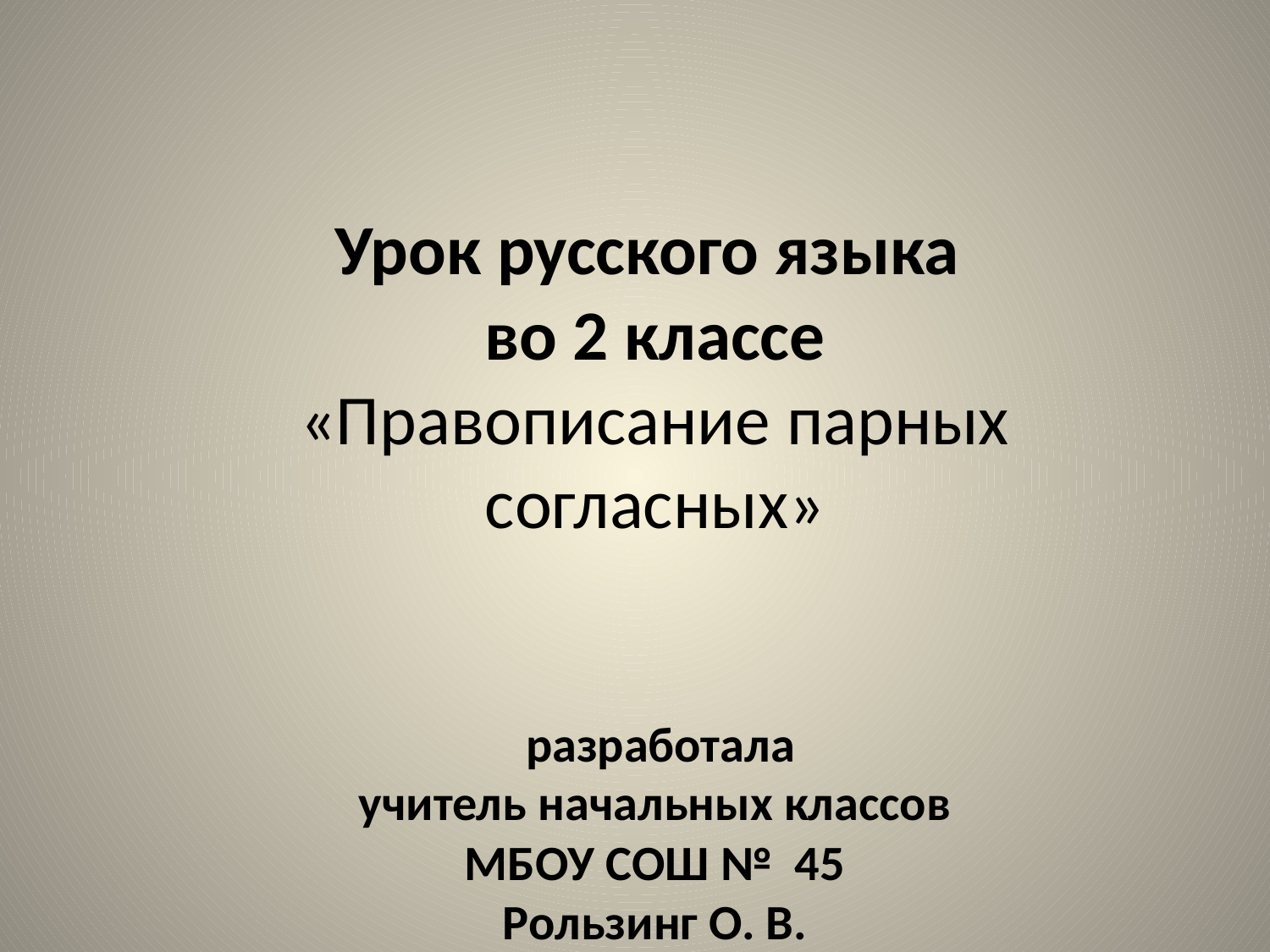

Урок русского языка
во 2 классе
«Правописание парных согласных»

 разработала
учитель начальных классов
МБОУ СОШ №  45
Рользинг О. В.